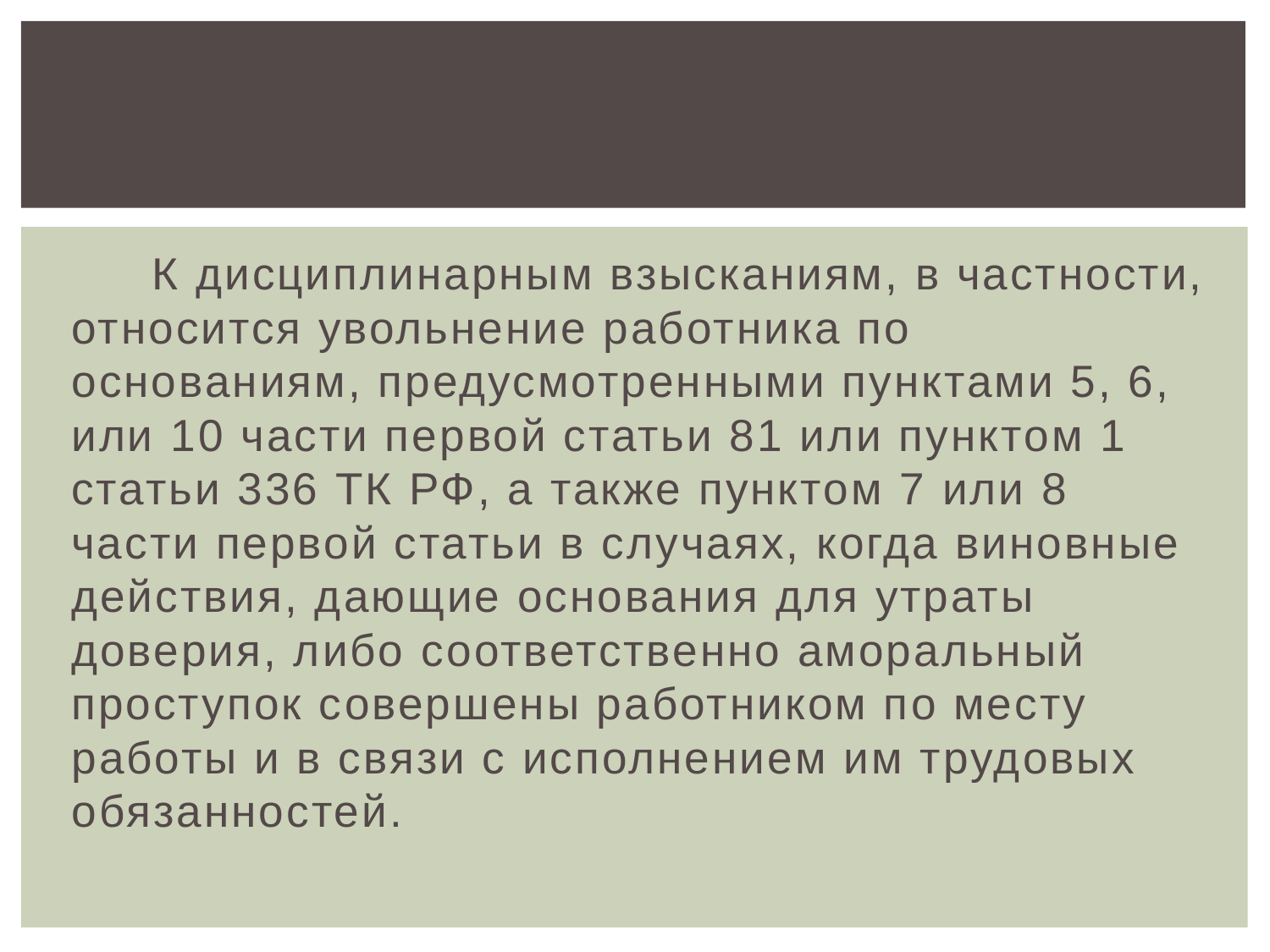

К дисциплинарным взысканиям, в частности, относится увольнение работника по основаниям, предусмотренными пунктами 5, 6, или 10 части первой статьи 81 или пунктом 1 статьи 336 ТК РФ, а также пунктом 7 или 8 части первой статьи в случаях, когда виновные действия, дающие основания для утраты доверия, либо соответственно аморальный проступок совершены работником по месту работы и в связи с исполнением им трудовых обязанностей.